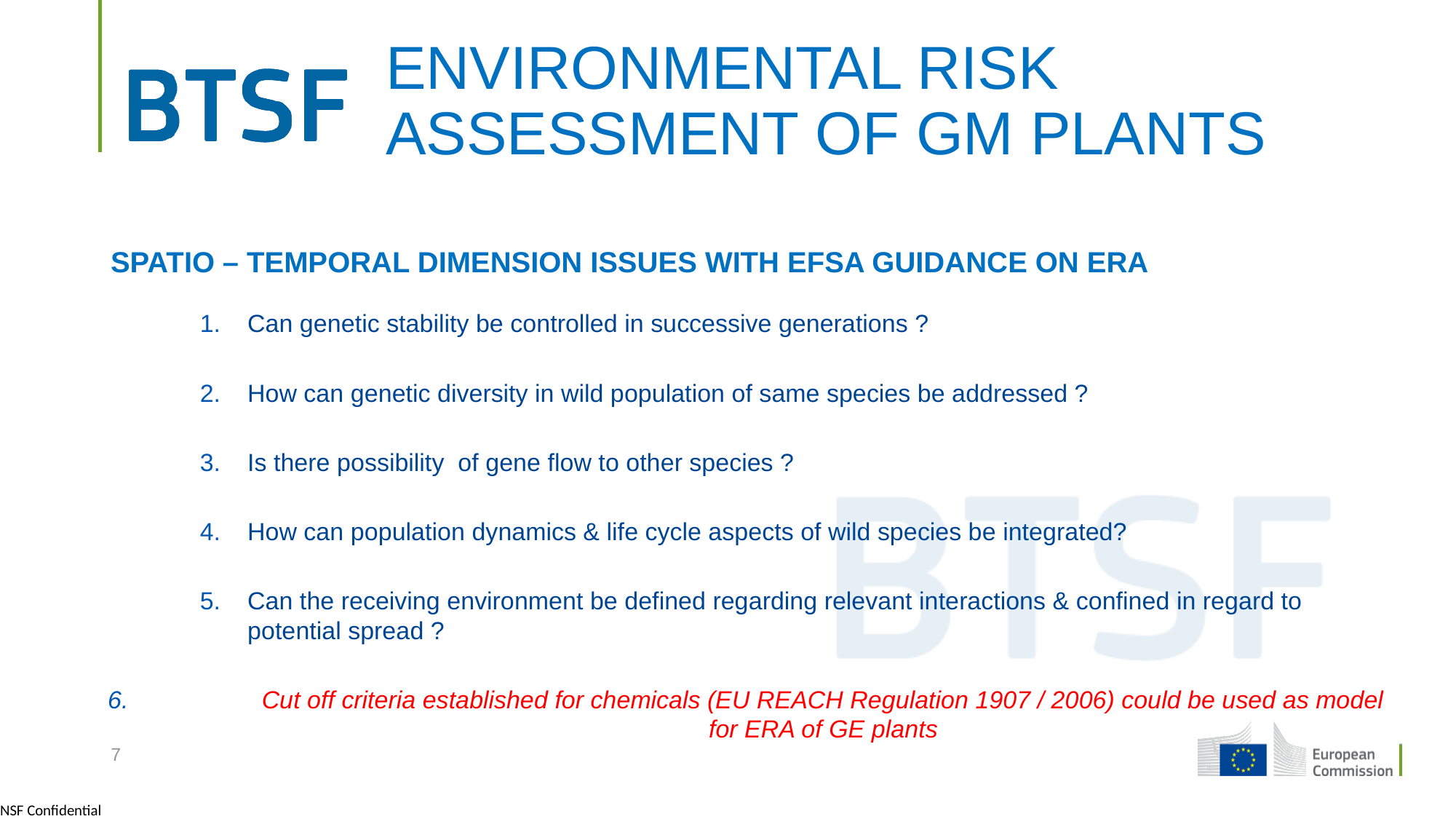

# ENVIRONMENTAL RISK ASSESSMENT OF GM PLANTS

SPATIO – TEMPORAL DIMENSION ISSUES WITH EFSA GUIDANCE ON ERA

Can genetic stability be controlled in successive generations ?

How can genetic diversity in wild population of same species be addressed ?

Is there possibility  of gene flow to other species ?

How can population dynamics & life cycle aspects of wild species be integrated?

Can the receiving environment be defined regarding relevant interactions & confined in regard to potential spread ?

Cut off criteria established for chemicals (EU REACH Regulation 1907 / 2006) could be used as model for ERA of GE plants

7